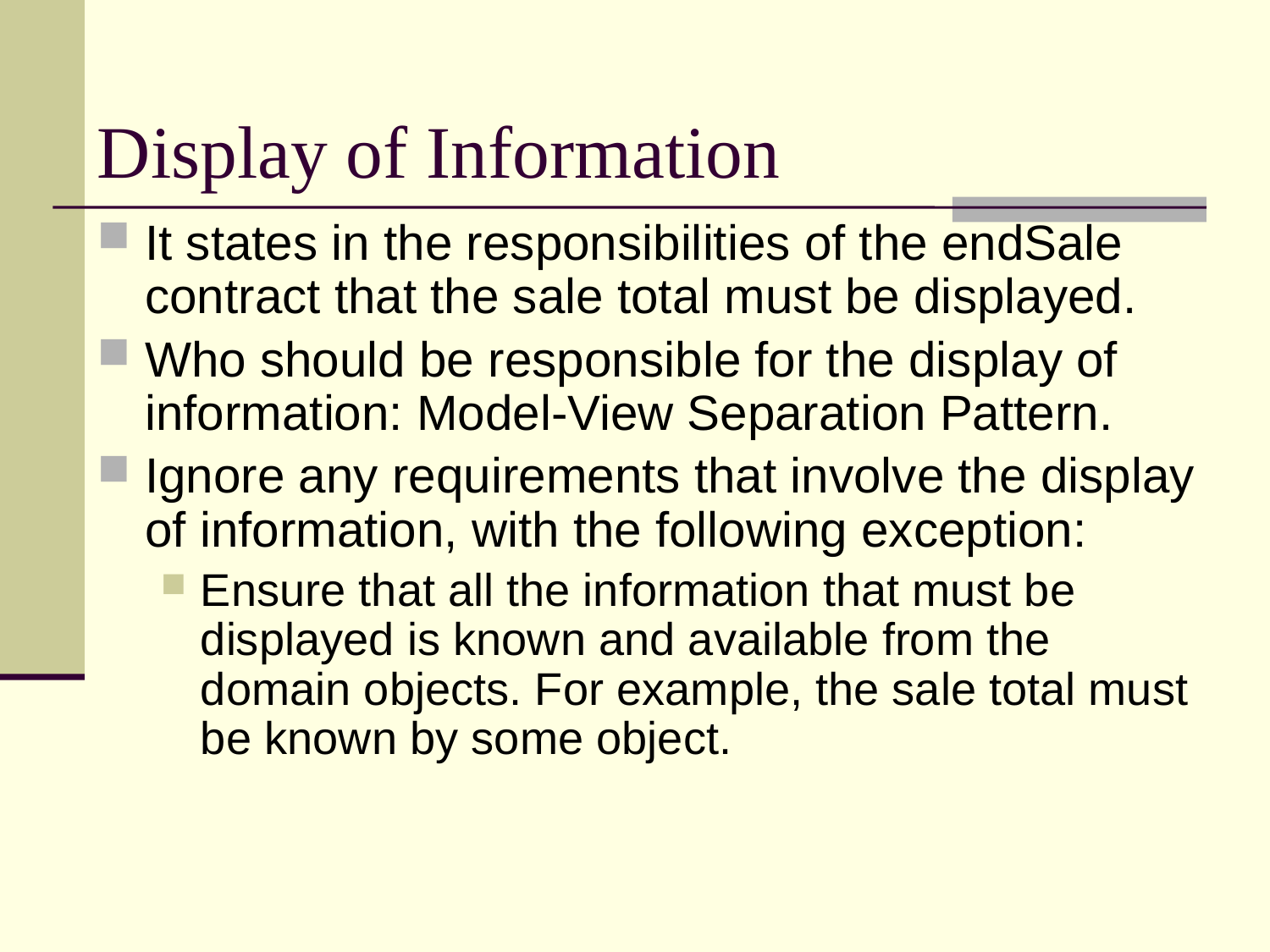

# Display of Information
It states in the responsibilities of the endSale contract that the sale total must be displayed.
Who should be responsible for the display of information: Model-View Separation Pattern.
Ignore any requirements that involve the display of information, with the following exception:
Ensure that all the information that must be displayed is known and available from the domain objects. For example, the sale total must be known by some object.